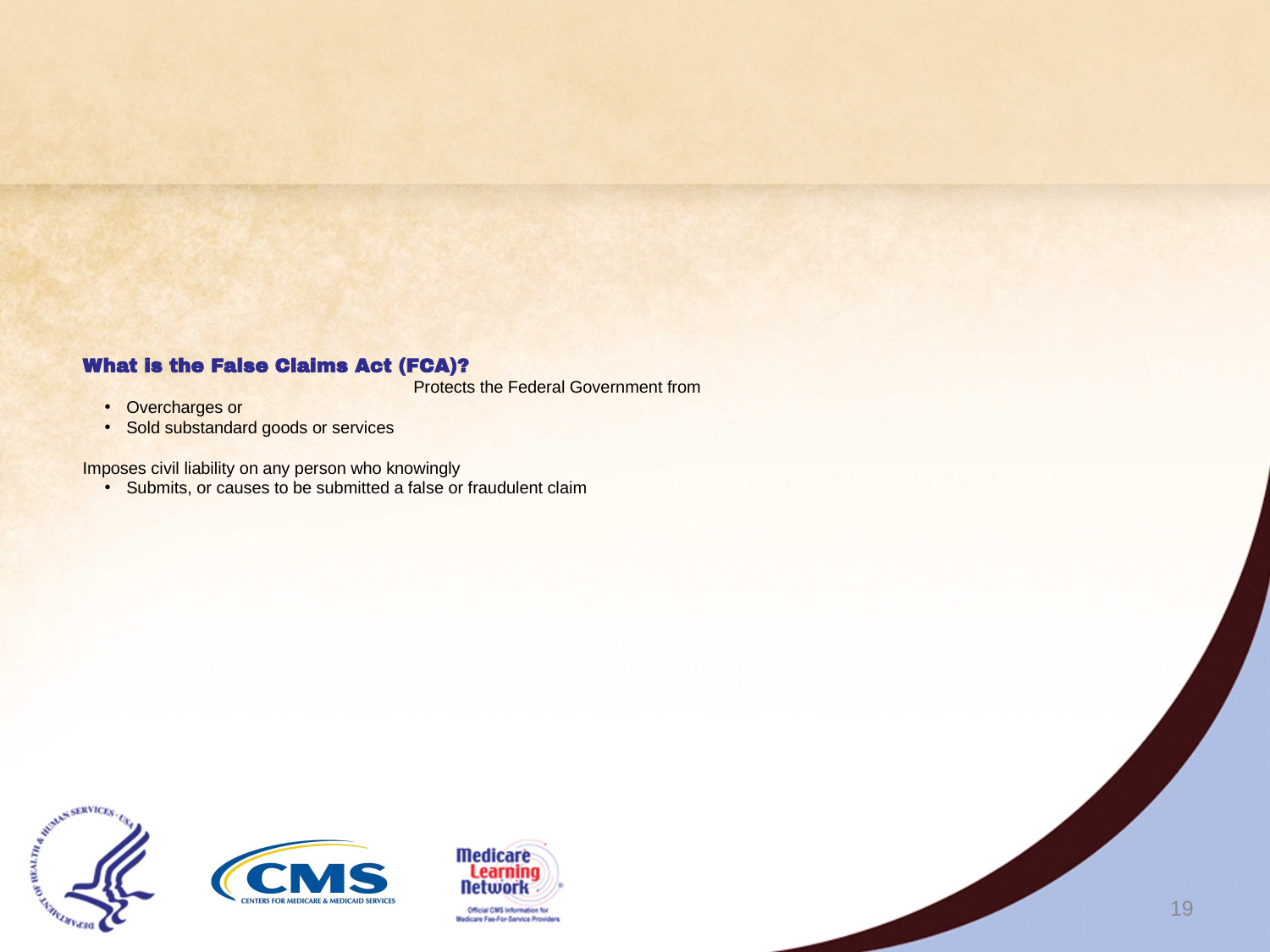

# What is the False Claims Act (FCA)?
                                                                       Protects the Federal Government from
Overcharges or
Sold substandard goods or services
Imposes civil liability on any person who knowingly
Submits, or causes to be submitted a false or fraudulent claim

19